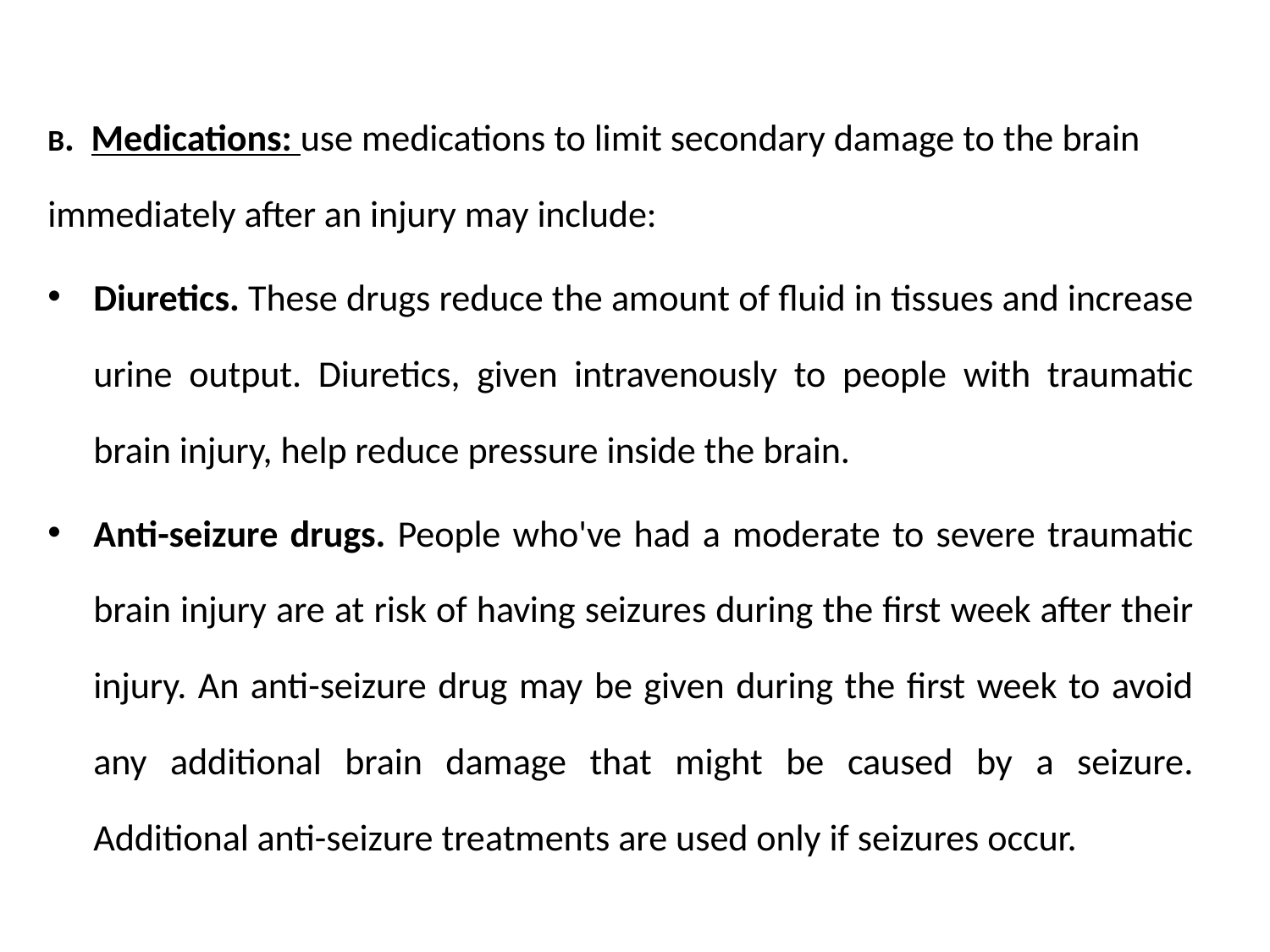

B.  Medications: use medications to limit secondary damage to the brain immediately after an injury may include:
Diuretics. These drugs reduce the amount of fluid in tissues and increase urine output. Diuretics, given intravenously to people with traumatic brain injury, help reduce pressure inside the brain.
Anti-seizure drugs. People who've had a moderate to severe traumatic brain injury are at risk of having seizures during the first week after their injury. An anti-seizure drug may be given during the first week to avoid any additional brain damage that might be caused by a seizure. Additional anti-seizure treatments are used only if seizures occur.